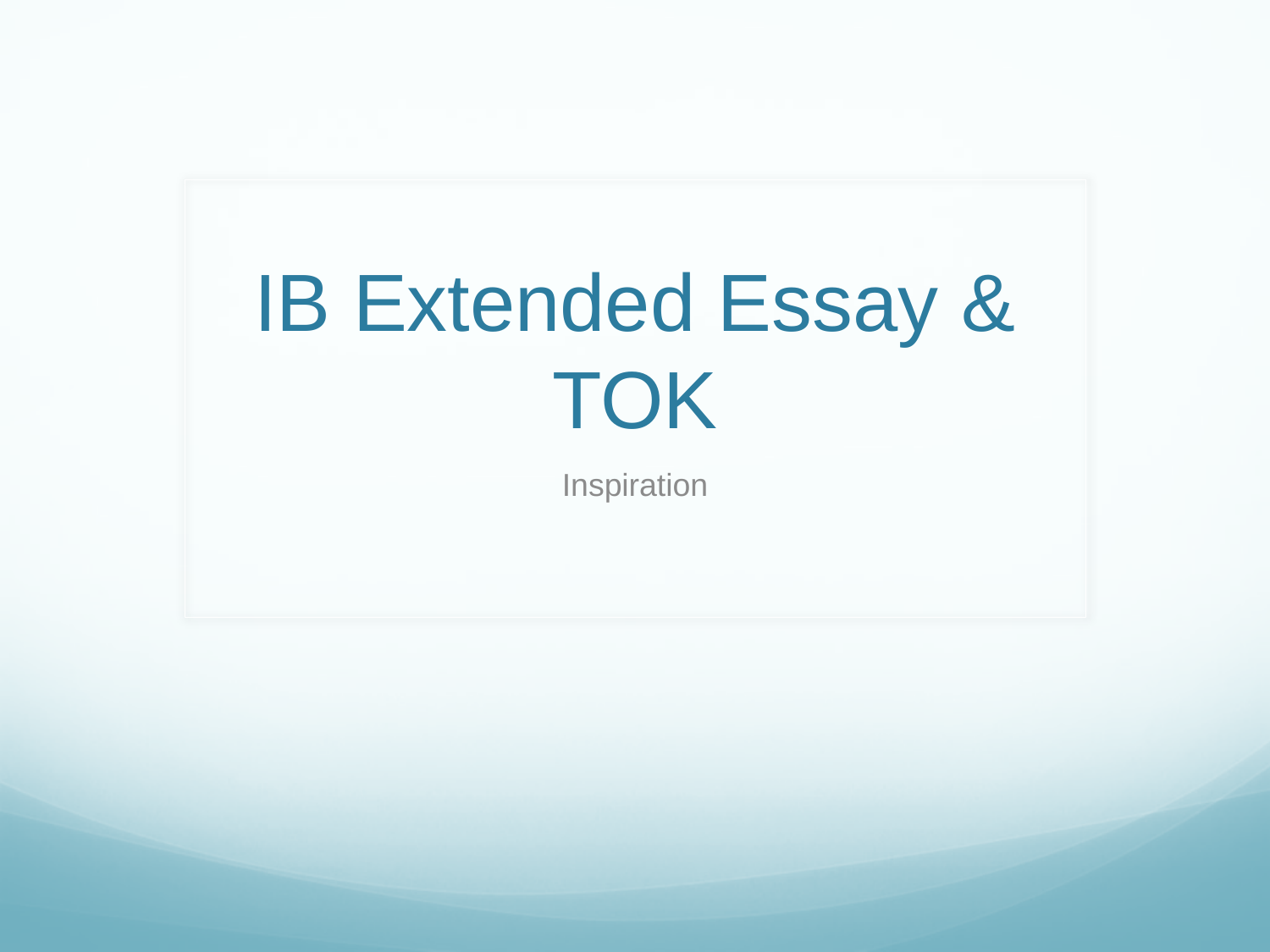

# IB Extended Essay & TOK
Inspiration